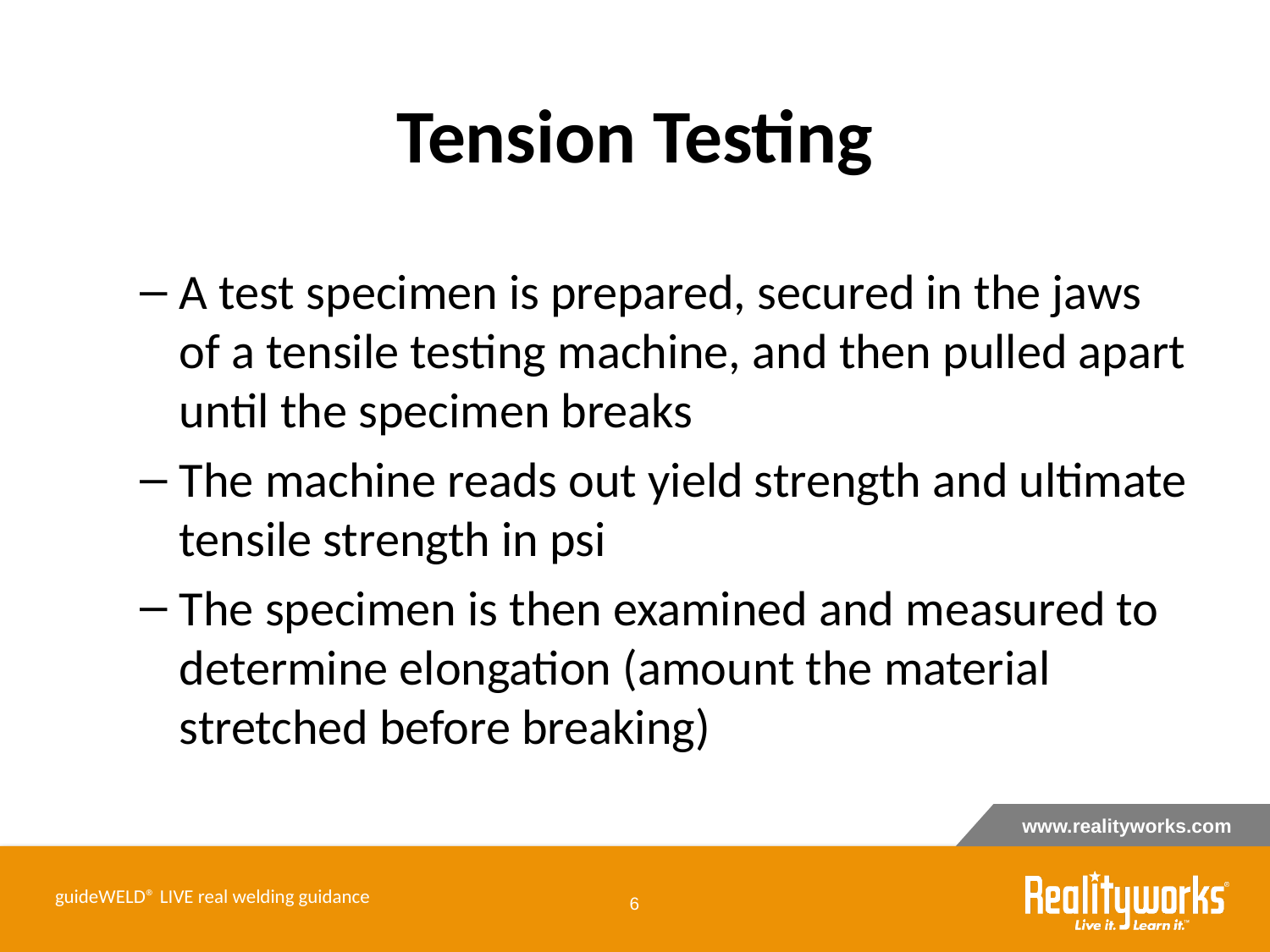

# Tension Testing
A test specimen is prepared, secured in the jaws of a tensile testing machine, and then pulled apart until the specimen breaks
The machine reads out yield strength and ultimate tensile strength in psi
The specimen is then examined and measured to determine elongation (amount the material stretched before breaking)

guideWELD® LIVE real welding guidance
6